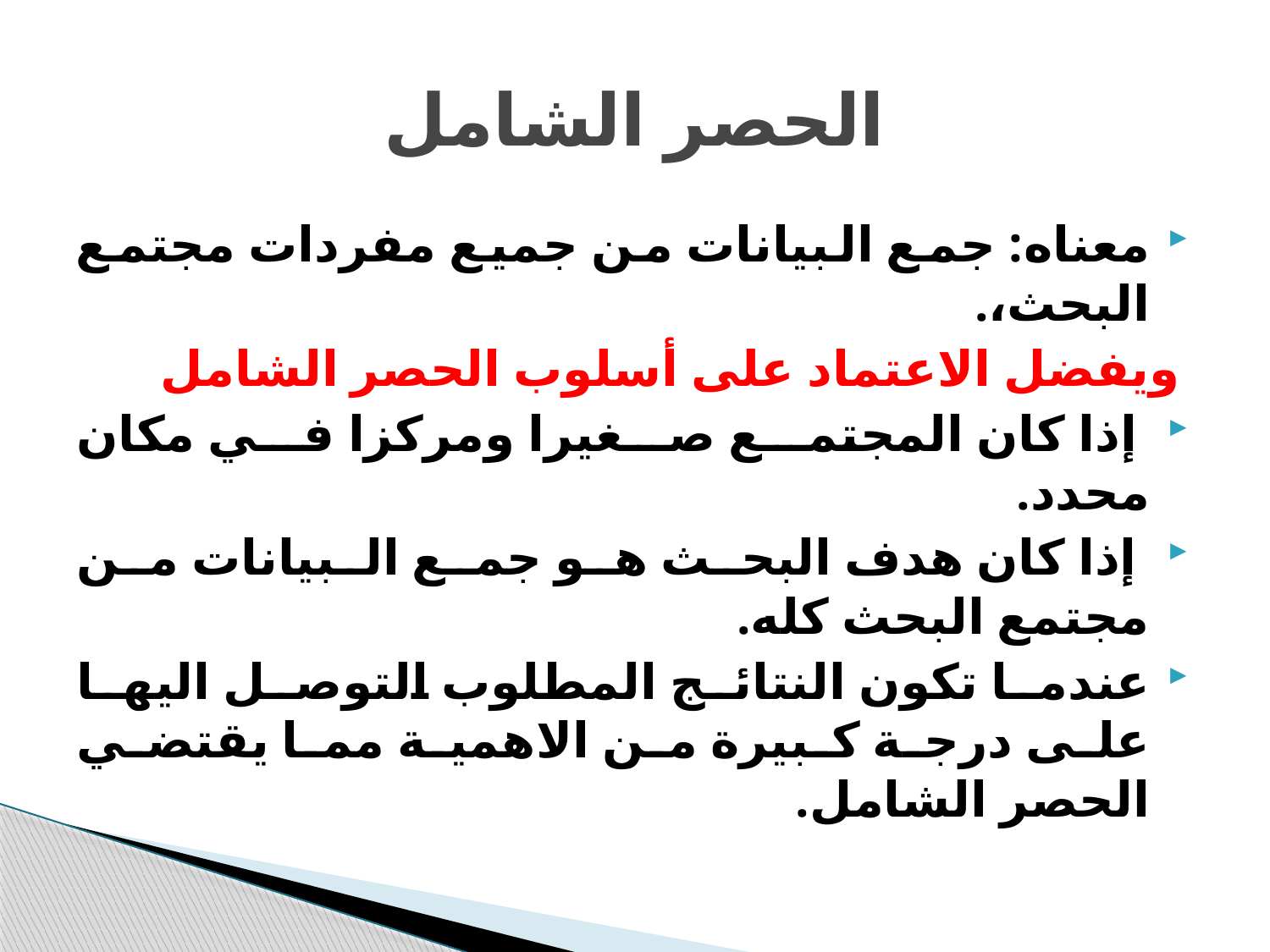

# الحصر الشامل
معناه: جمع البيانات من جميع مفردات مجتمع البحث،.
ويفضل الاعتماد على أسلوب الحصر الشامل
 إذا كان المجتمع صغيرا ومركزا في مكان محدد.
 إذا كان هدف البحث هو جمع البيانات من مجتمع البحث كله.
عندما تكون النتائج المطلوب التوصل اليها على درجة كبيرة من الاهمية مما يقتضي الحصر الشامل.